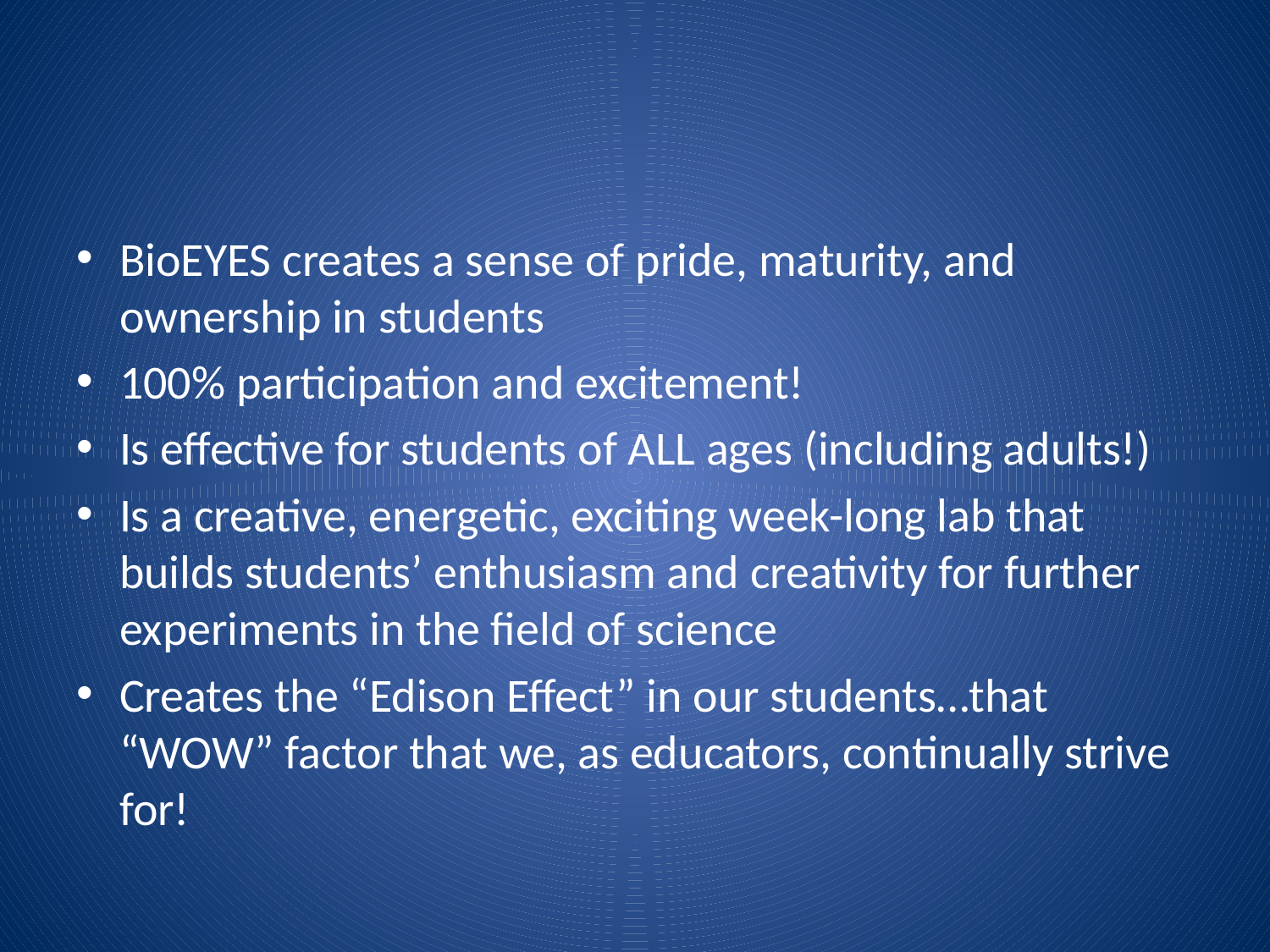

#
BioEYES creates a sense of pride, maturity, and ownership in students
100% participation and excitement!
Is effective for students of ALL ages (including adults!)
Is a creative, energetic, exciting week-long lab that builds students’ enthusiasm and creativity for further experiments in the field of science
Creates the “Edison Effect” in our students…that “WOW” factor that we, as educators, continually strive for!